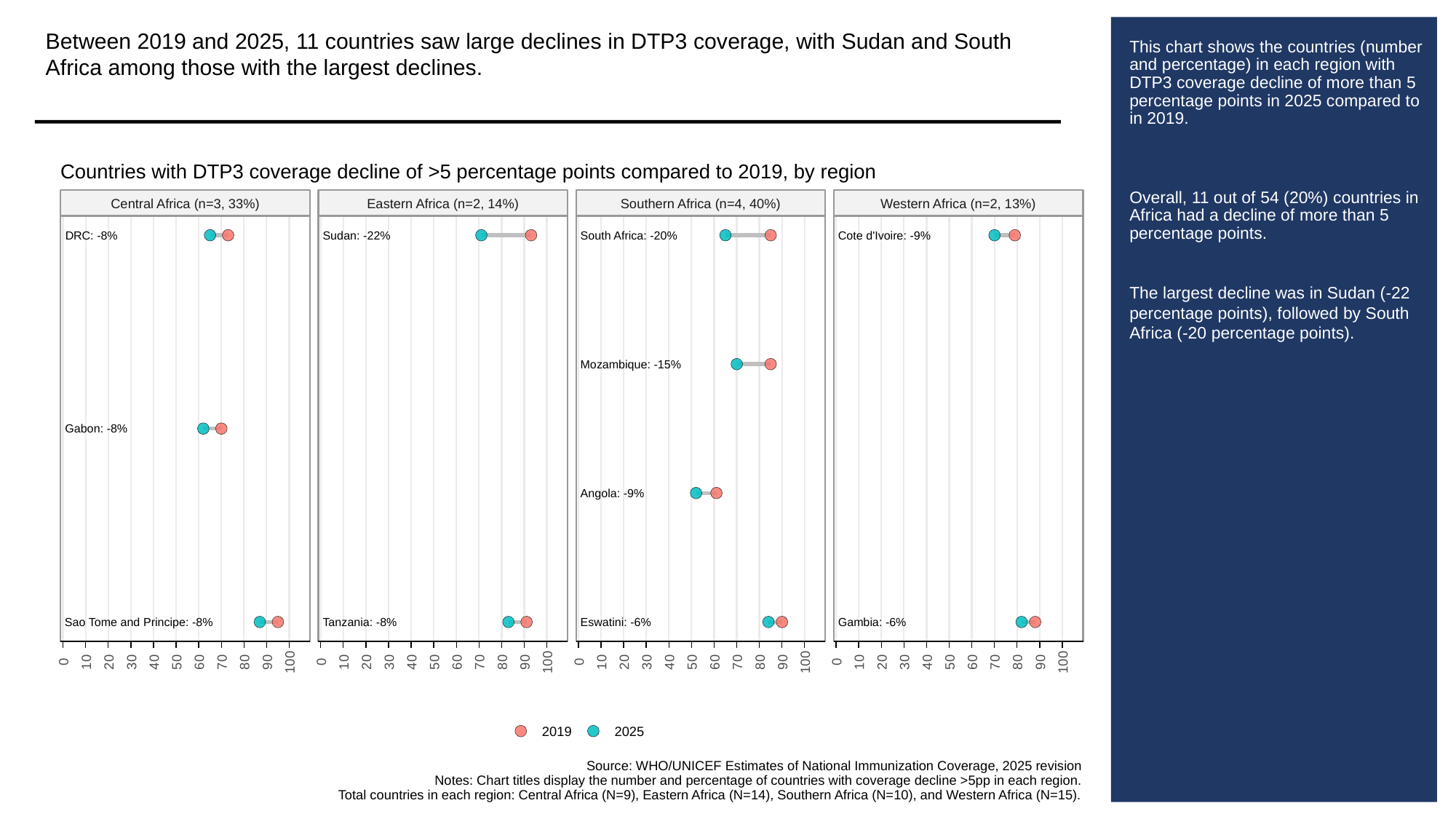

Between 2019 and 2025, 11 countries saw large declines in DTP3 coverage, with Sudan and South Africa among those with the largest declines.
# This chart shows the countries (number and percentage) in each region with DTP3 coverage decline of more than 5 percentage points in 2025 compared to in 2019.

Overall, 11 out of 54 (20%) countries in Africa had a decline of more than 5 percentage points.

The largest decline was in Sudan (-22 percentage points), followed by South Africa (-20 percentage points).

Countries with DTP3 coverage decline of >5 percentage points compared to 2019, by region

Central Africa (n=3, 33%)
Eastern Africa (n=2, 14%)
Southern Africa (n=4, 40%)
Western Africa (n=2, 13%)

DRC: -8%
Sudan: -22%
South Africa: -20%
Cote d'Ivoire: -9%

Mozambique: -15%

Gabon: -8%

Angola: -9%

Sao Tome and Principe: -8%
Tanzania: -8%
Eswatini: -6%
Gambia: -6%

0
10
20
30
40
50
60
70
80
90
100
0
10
20
30
40
50
60
70
80
90
100
0
10
20
30
40
50
60
70
80
90
100
0
10
20
30
40
50
60
70
80
90
100

2019
2025
Source: WHO/UNICEF Estimates of National Immunization Coverage, 2025 revision
Notes: Chart titles display the number and percentage of countries with coverage decline >5pp in each region.
Total countries in each region: Central Africa (N=9), Eastern Africa (N=14), Southern Africa (N=10), and Western Africa (N=15).